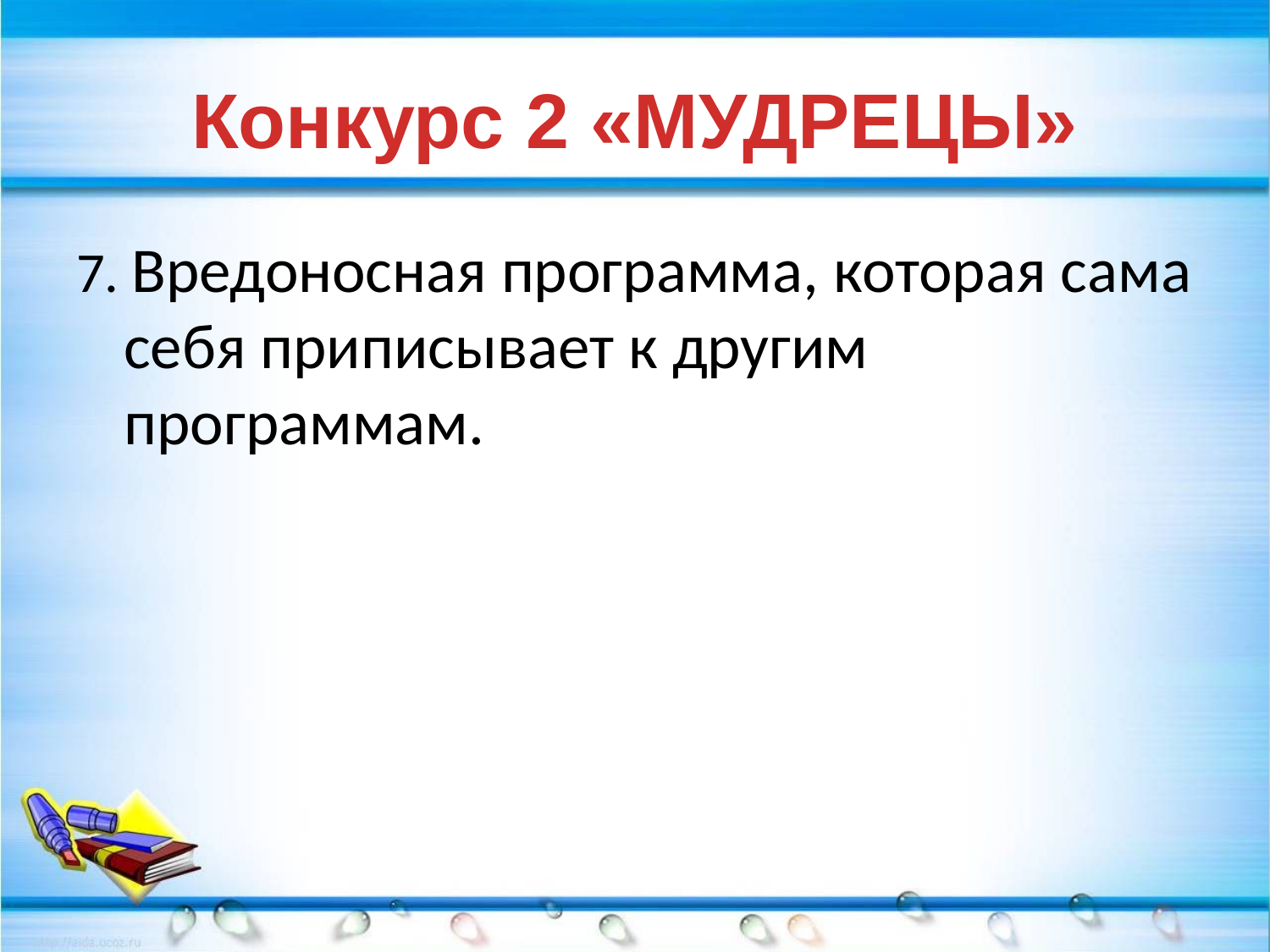

# Конкурс 2 «МУДРЕЦЫ»
7. Вредоносная программа, которая сама себя приписывает к другим программам.